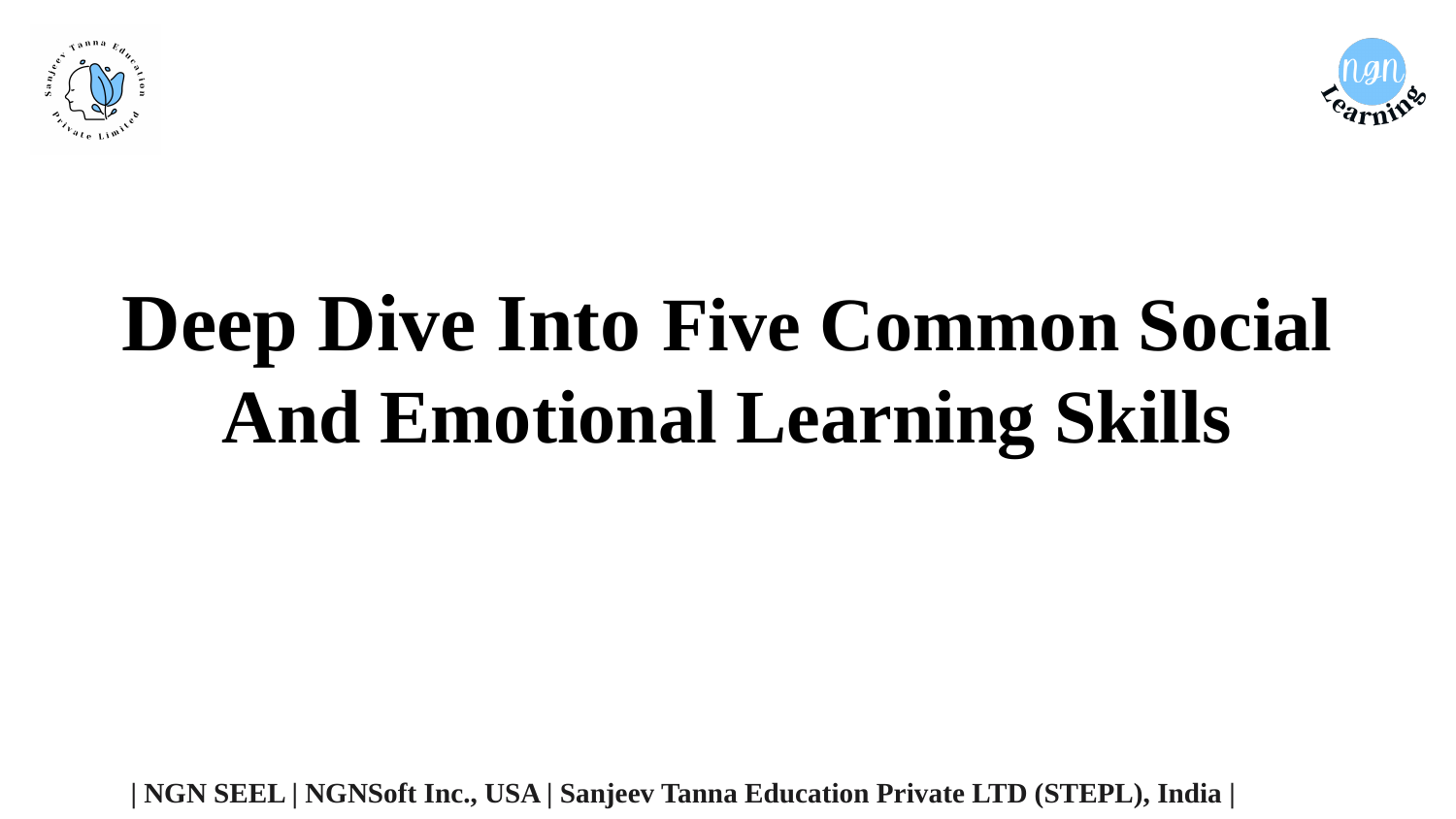

Deep Dive Into Five Common Social And Emotional Learning Skills